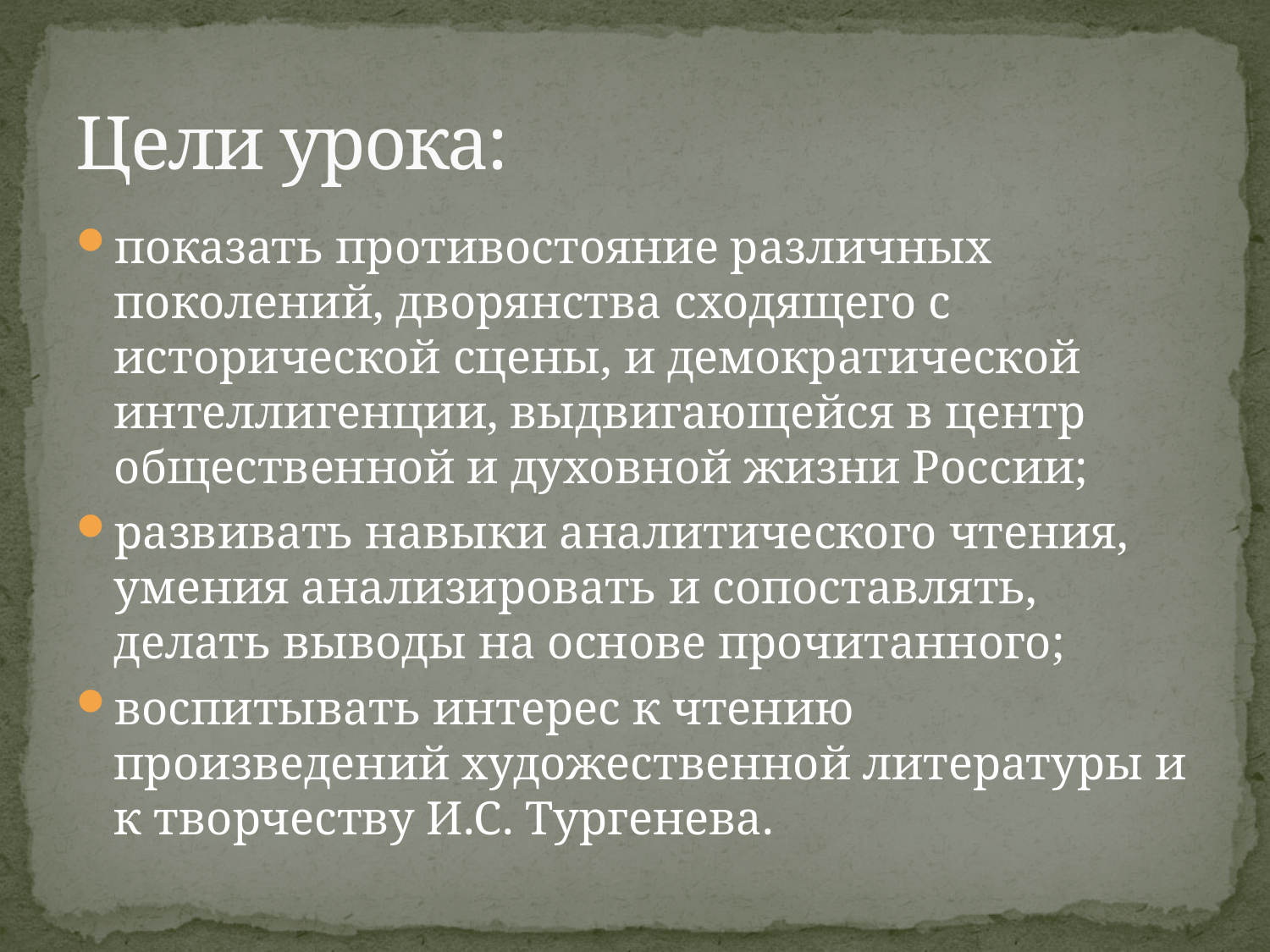

# Цели урока:
показать противостояние различных поколений, дворянства сходящего с исторической сцены, и демократической интеллигенции, выдвигающейся в центр общественной и духовной жизни России;
развивать навыки аналитического чтения, умения анализировать и сопоставлять, делать выводы на основе прочитанного;
воспитывать интерес к чтению произведений художественной литературы и к творчеству И.С. Тургенева.